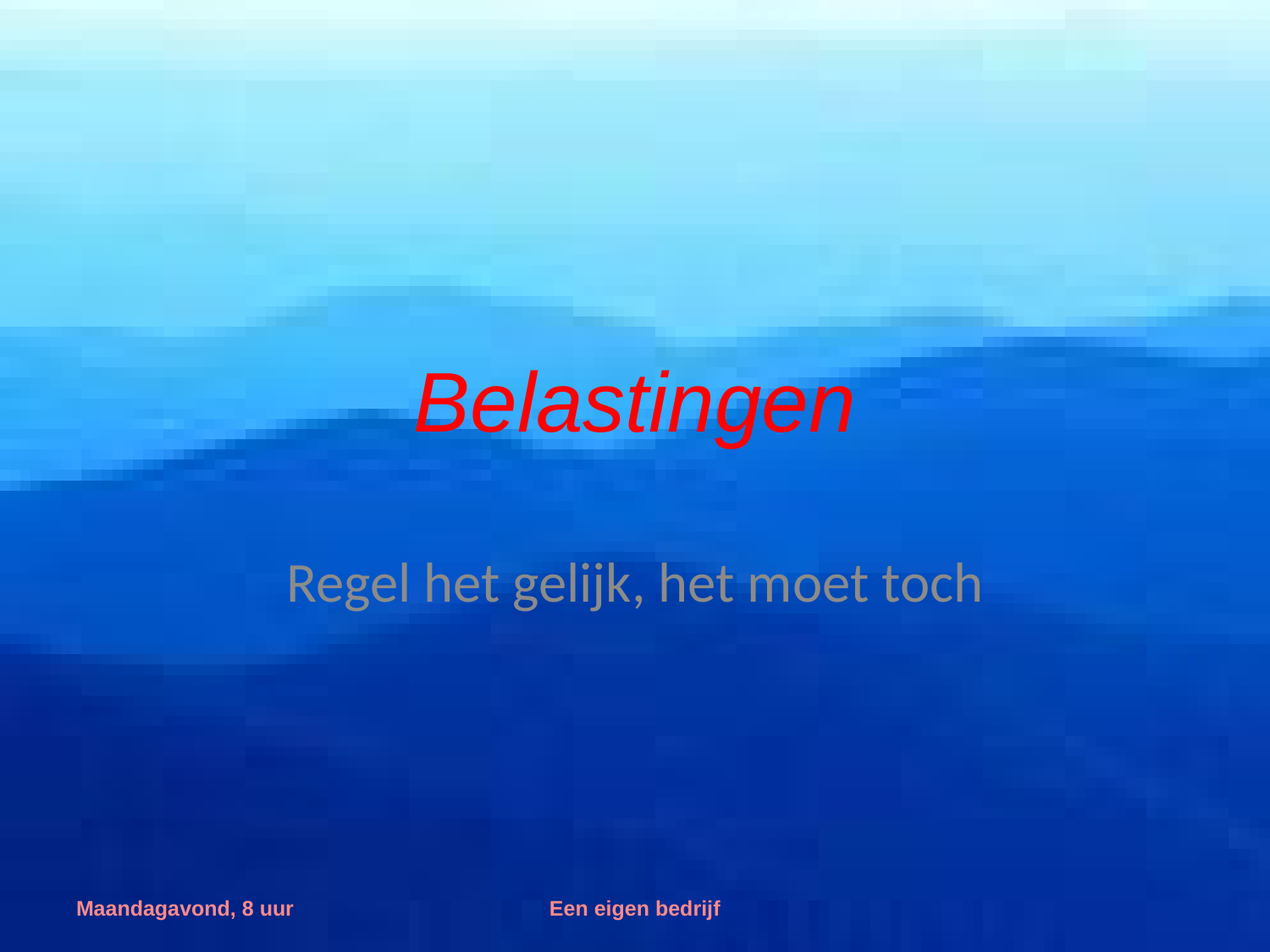

# Belastingen
Regel het gelijk, het moet toch
Maandagavond, 8 uur
Een eigen bedrijf